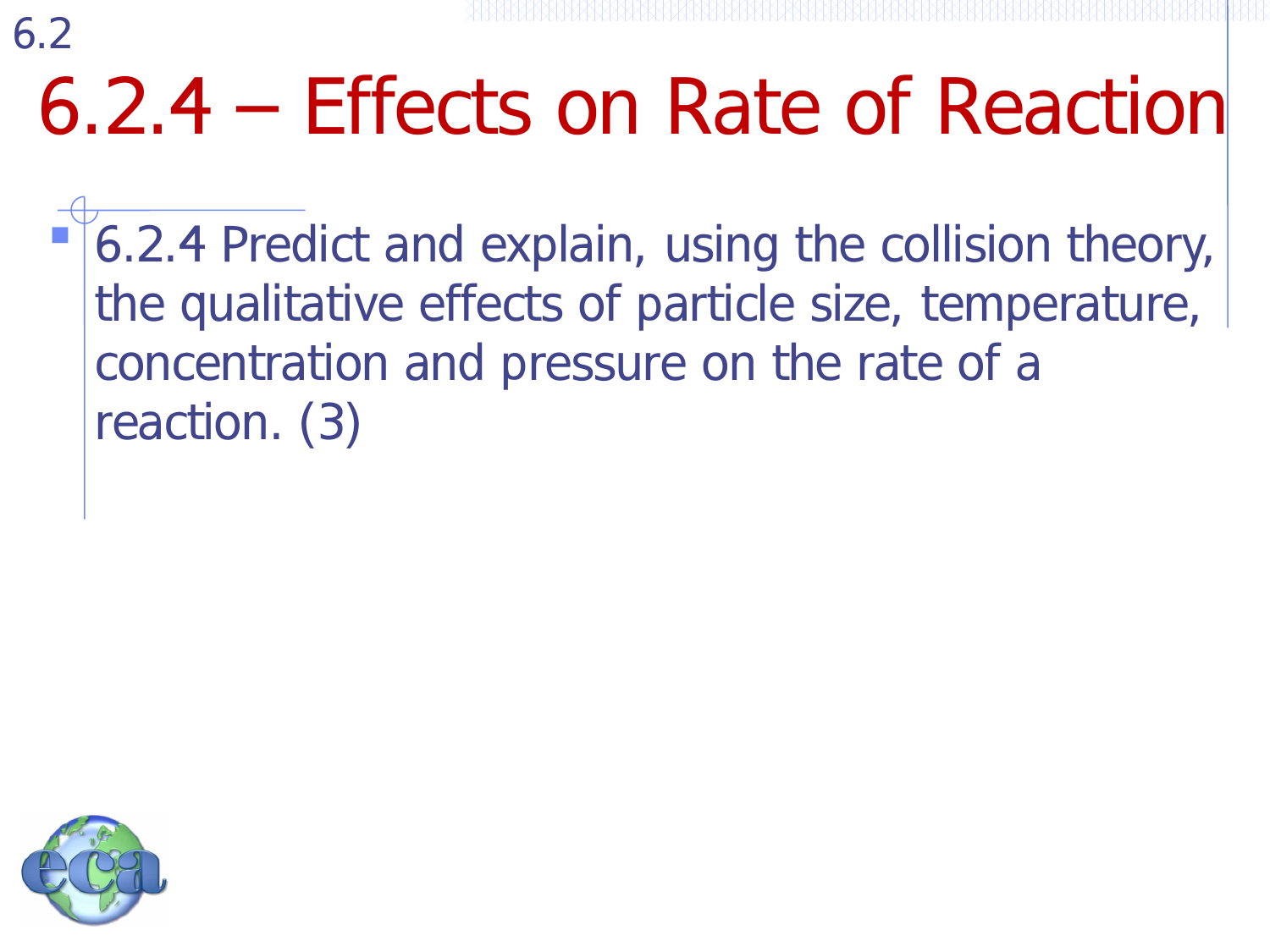

# 6.2.4 – Effects on Rate of Reaction
6.2.4 Predict and explain, using the collision theory, the qualitative effects of particle size, temperature, concentration and pressure on the rate of a reaction. (3)